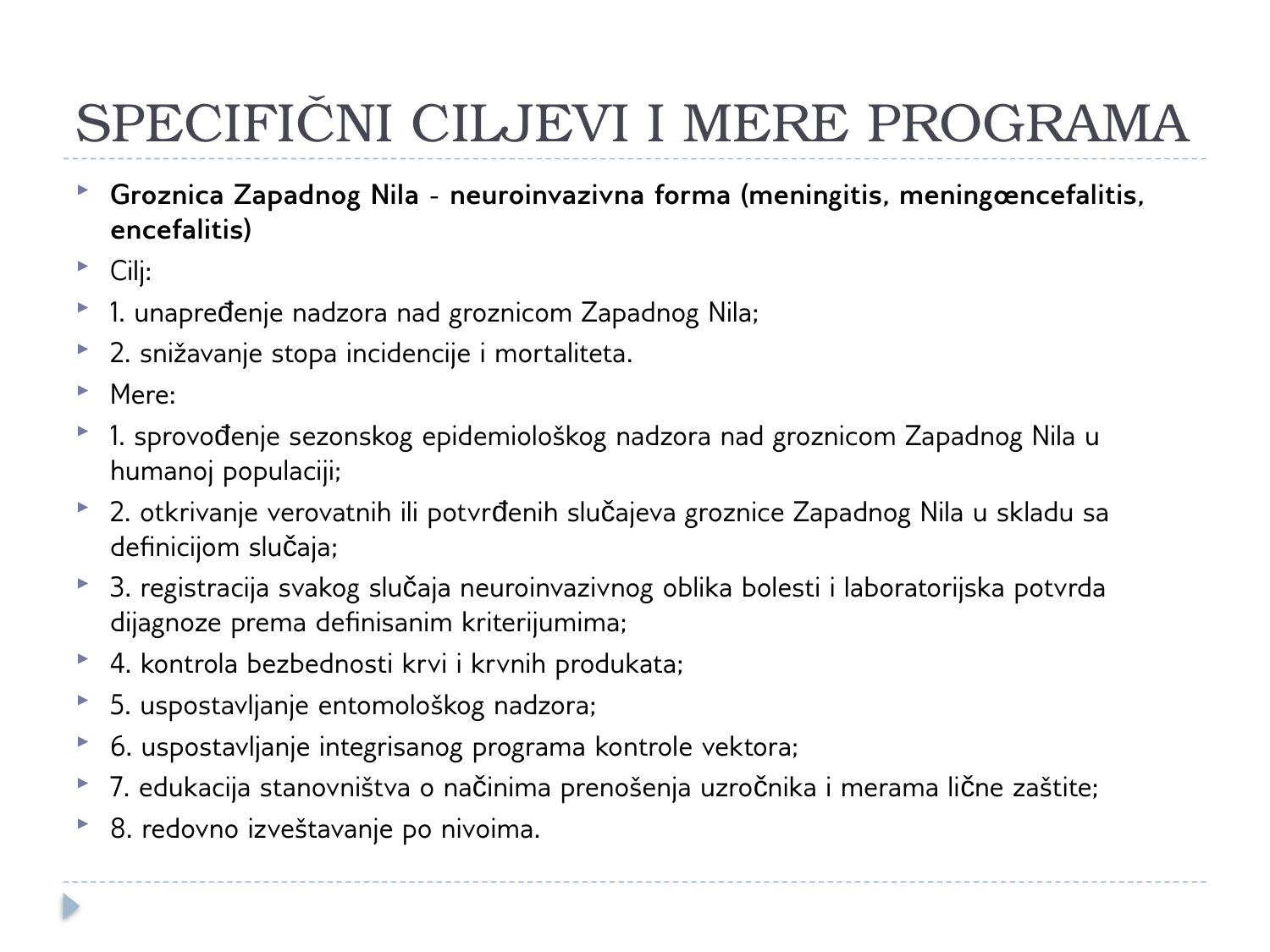

# SPECIFIČNI CILJEVI I MERE PROGRAMA
Groznica Zapadnog Nila - neuroinvazivna forma (meningitis, meningoencefalitis, encefalitis)
Cilj:
1. unapređenje nadzora nad groznicom Zapadnog Nila;
2. snižavanje stopa incidencije i mortaliteta.
Mere:
1. sprovođenje sezonskog epidemiološkog nadzora nad groznicom Zapadnog Nila u humanoj populaciji;
2. otkrivanje verovatnih ili potvrđenih slučajeva groznice Zapadnog Nila u skladu sa definicijom slučaja;
3. registracija svakog slučaja neuroinvazivnog oblika bolesti i laboratorijska potvrda dijagnoze prema definisanim kriterijumima;
4. kontrola bezbednosti krvi i krvnih produkata;
5. uspostavljanje entomološkog nadzora;
6. uspostavljanje integrisanog programa kontrole vektora;
7. edukacija stanovništva o načinima prenošenja uzročnika i merama lične zaštite;
8. redovno izveštavanje po nivoima.